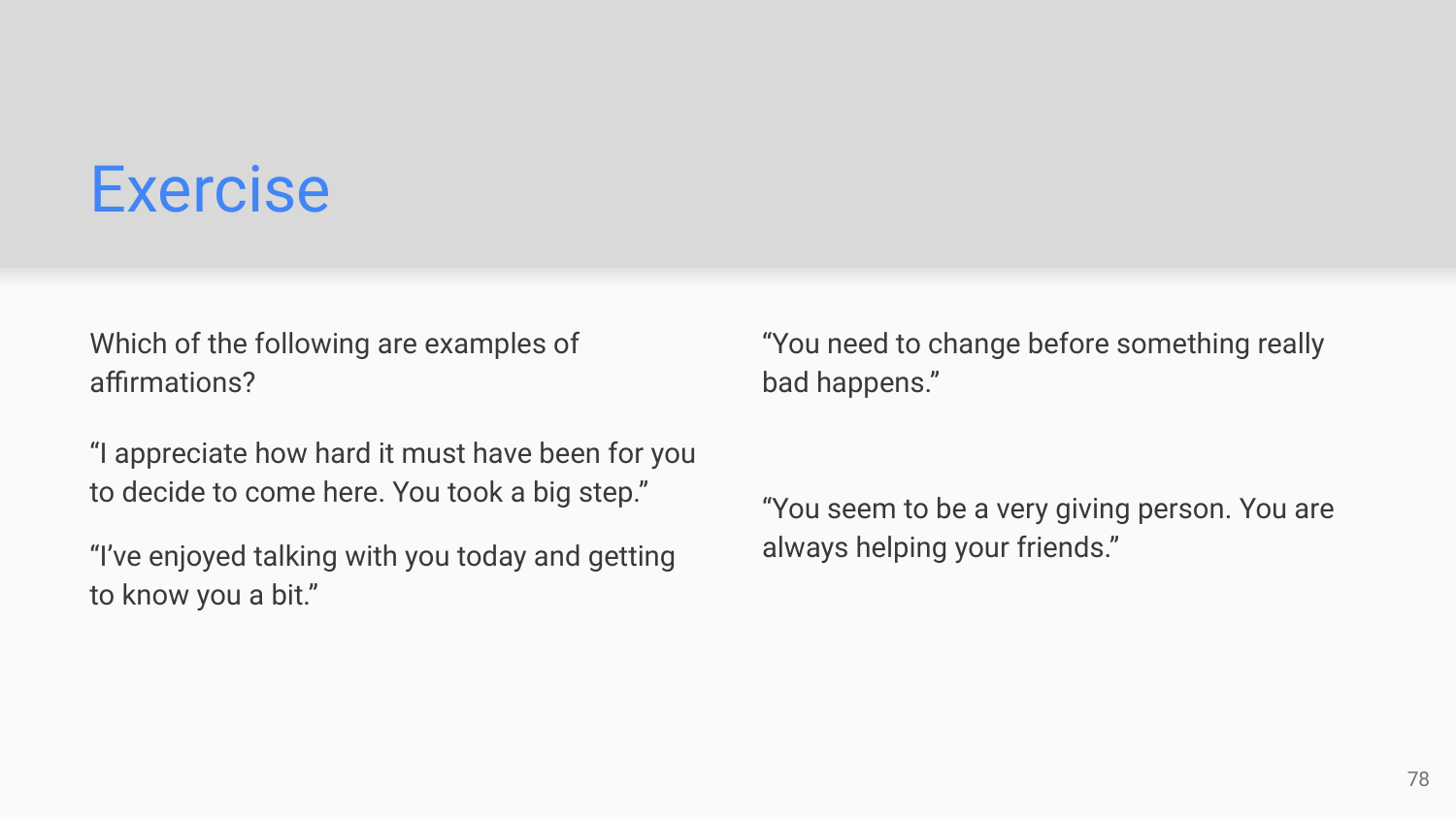

# Exercise
Which of the following are examples of affirmations?
“I appreciate how hard it must have been for you to decide to come here. You took a big step.”
“I’ve enjoyed talking with you today and getting to know you a bit.”
“You need to change before something really bad happens.”

“You seem to be a very giving person. You are always helping your friends.”

78